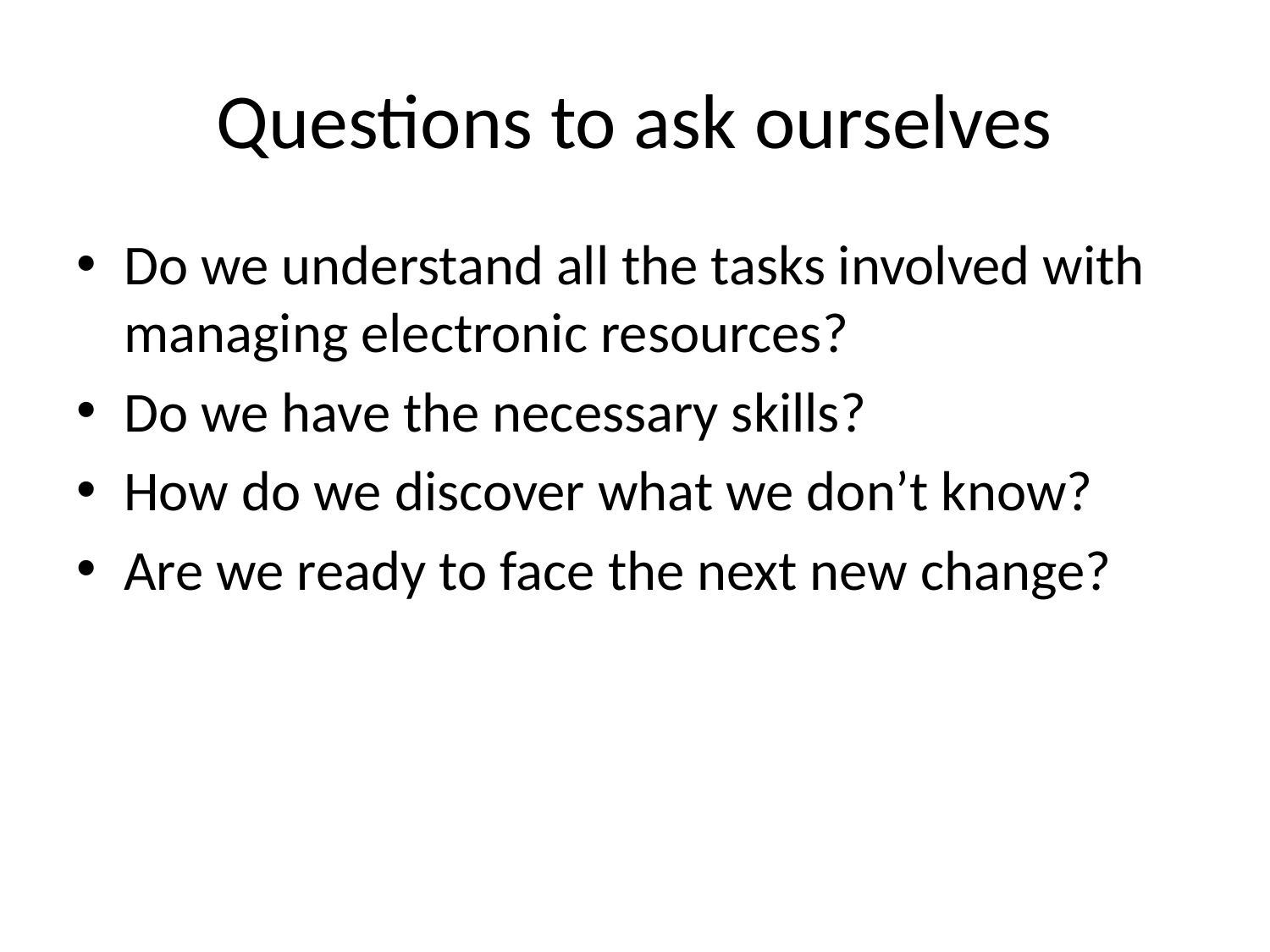

# Questions to ask ourselves
Do we understand all the tasks involved with managing electronic resources?
Do we have the necessary skills?
How do we discover what we don’t know?
Are we ready to face the next new change?